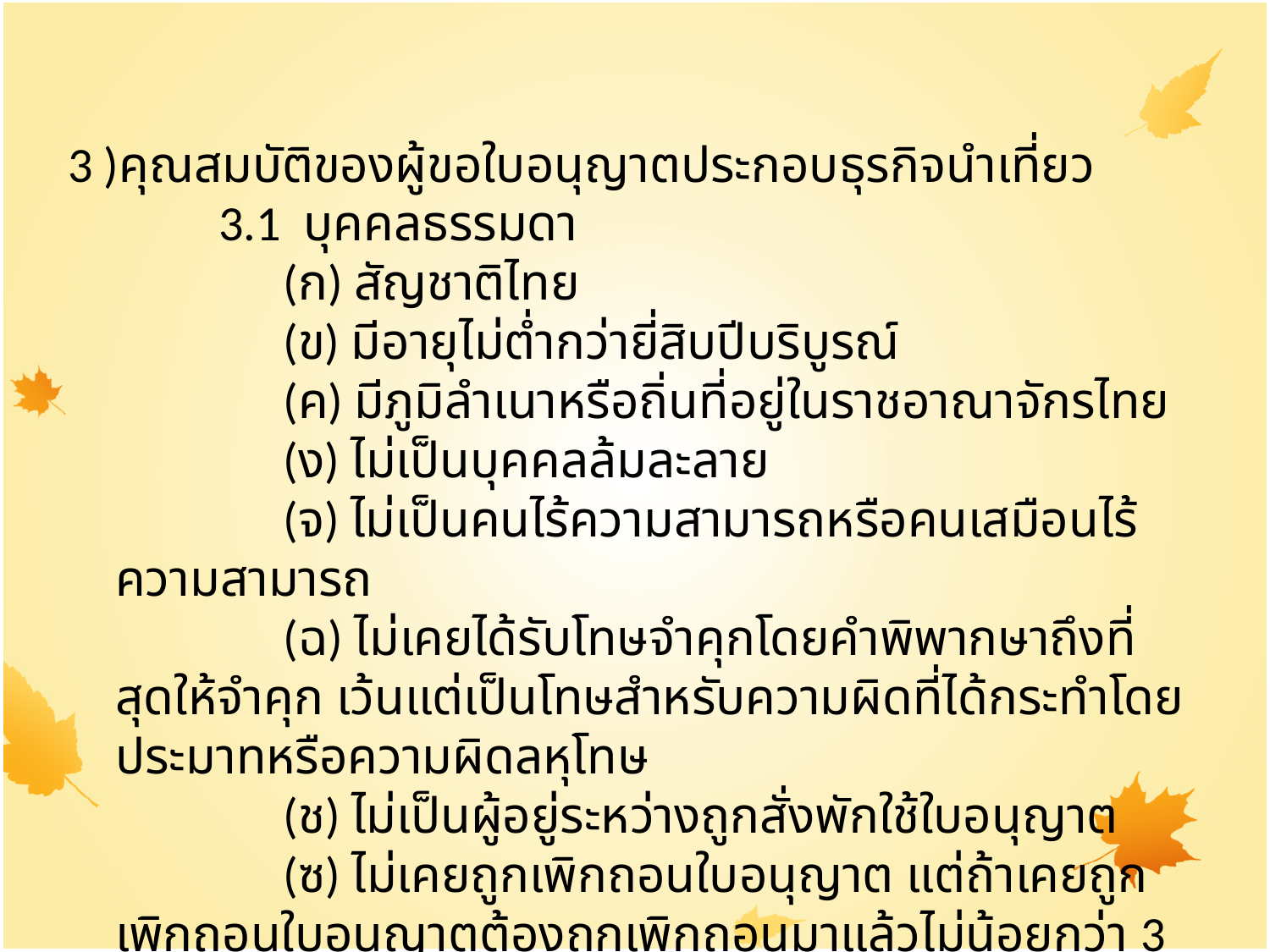

3 )คุณสมบัติของผู้ขอใบอนุญาตประกอบธุรกิจนำเที่ยว
        3.1  บุคคลธรรมดา
             (ก) สัญชาติไทย
             (ข) มีอายุไม่ต่ำกว่ายี่สิบปีบริบูรณ์
             (ค) มีภูมิลำเนาหรือถิ่นที่อยู่ในราชอาณาจักรไทย
             (ง) ไม่เป็นบุคคลล้มละลาย
             (จ) ไม่เป็นคนไร้ความสามารถหรือคนเสมือนไร้ความสามารถ
             (ฉ) ไม่เคยได้รับโทษจำคุกโดยคำพิพากษาถึงที่สุดให้จำคุก เว้นแต่เป็นโทษสำหรับความผิดที่ได้กระทำโดยประมาทหรือความผิดลหุโทษ
             (ช) ไม่เป็นผู้อยู่ระหว่างถูกสั่งพักใช้ใบอนุญาต
             (ซ) ไม่เคยถูกเพิกถอนใบอนุญาต แต่ถ้าเคยถูกเพิกถอนใบอนุญาตต้องถูกเพิกถอนมาแล้วไม่น้อยกว่า 3 ปี